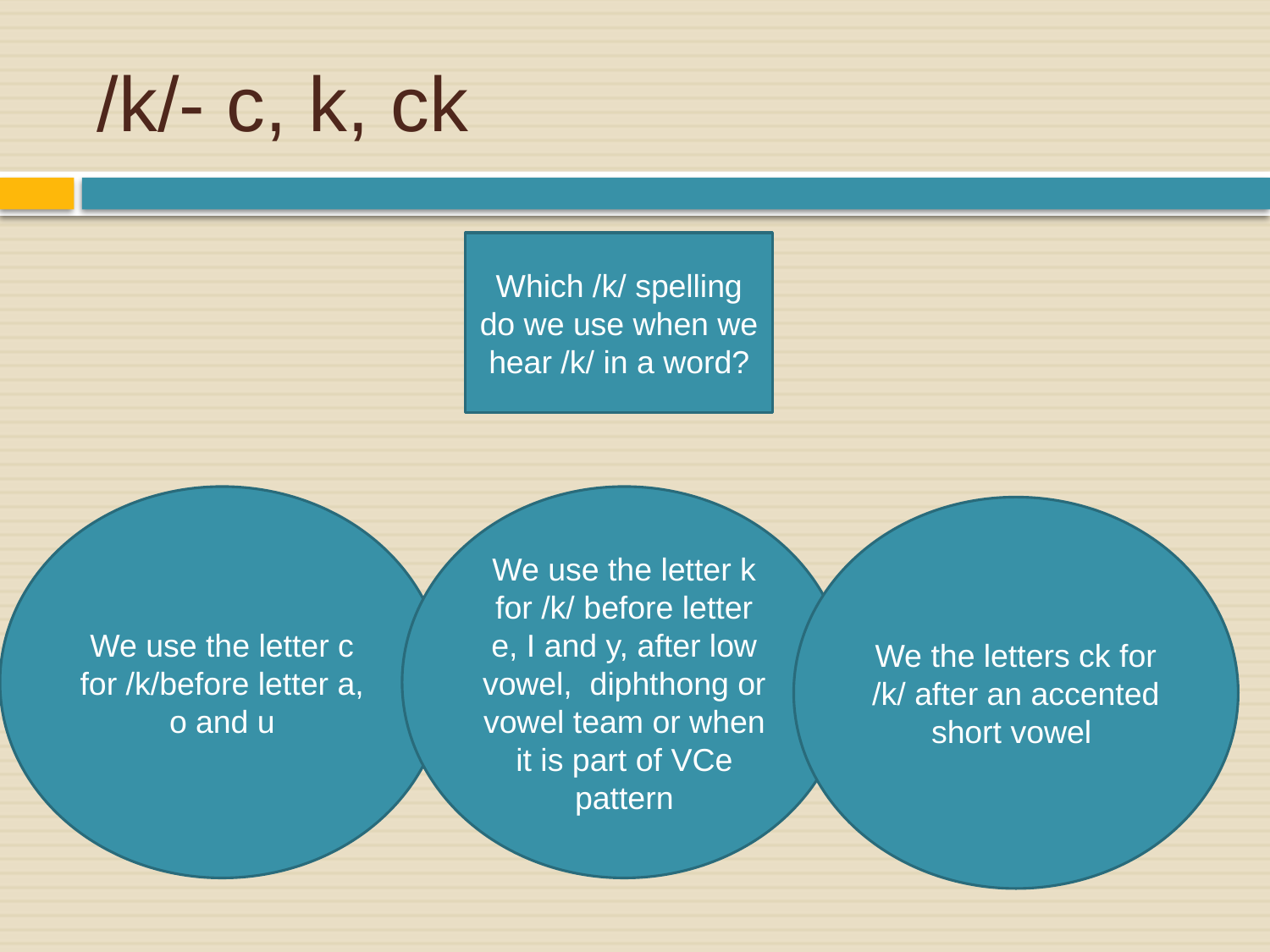

# /k/- c, k, ck
Which /k/ spelling do we use when we hear /k/ in a word?
We use the letter c for /k/before letter a, o and u
We use the letter k for /k/ before letter e, I and y, after low vowel,  diphthong or vowel team or when it is part of VCe pattern
We the letters ck for /k/ after an accented short vowel